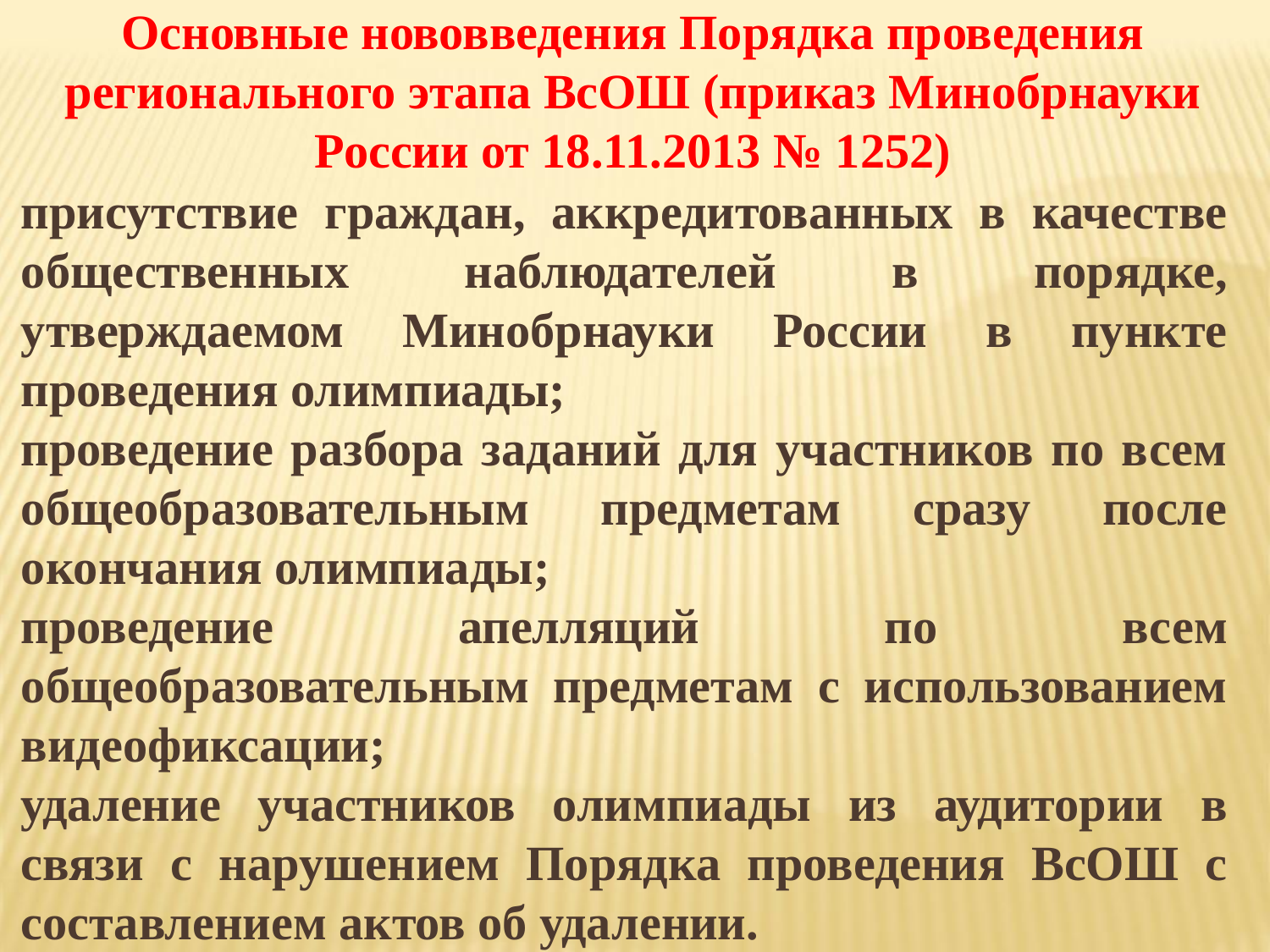

# Основные нововведения Порядка проведения регионального этапа ВсОШ (приказ Минобрнауки России от 18.11.2013 № 1252)
присутствие граждан, аккредитованных в качестве общественных наблюдателей в порядке, утверждаемом Минобрнауки России в пункте проведения олимпиады;
проведение разбора заданий для участников по всем общеобразовательным предметам сразу после окончания олимпиады;
проведение апелляций по всем общеобразовательным предметам с использованием видеофиксации;
удаление участников олимпиады из аудитории в связи с нарушением Порядка проведения ВсОШ с составлением актов об удалении.